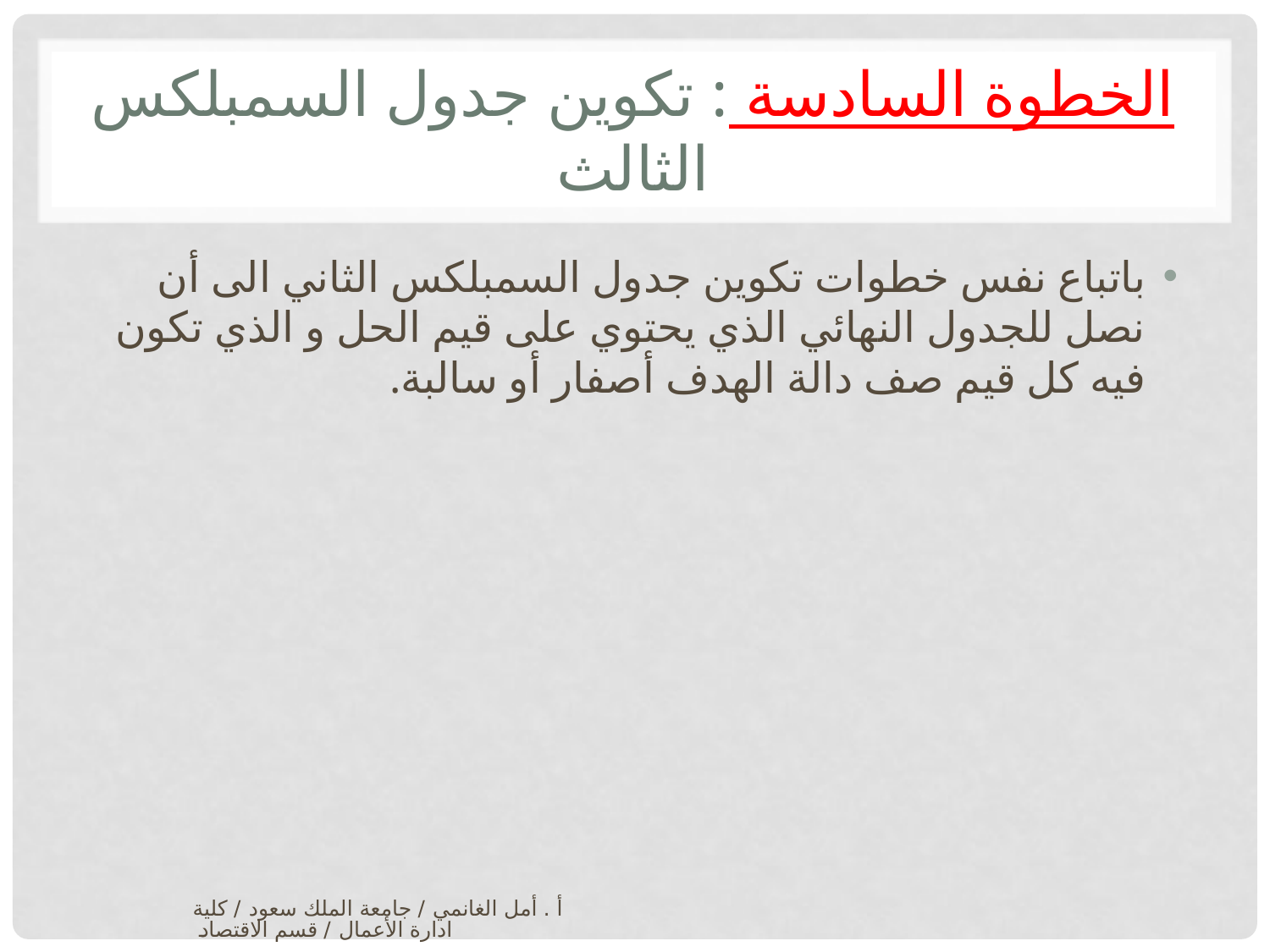

# الخطوة السادسة : تكوين جدول السمبلكس الثالث
باتباع نفس خطوات تكوين جدول السمبلكس الثاني الى أن نصل للجدول النهائي الذي يحتوي على قيم الحل و الذي تكون فيه كل قيم صف دالة الهدف أصفار أو سالبة.
أ . أمل الغانمي / جامعة الملك سعود / كلية ادارة الأعمال / قسم الاقتصاد